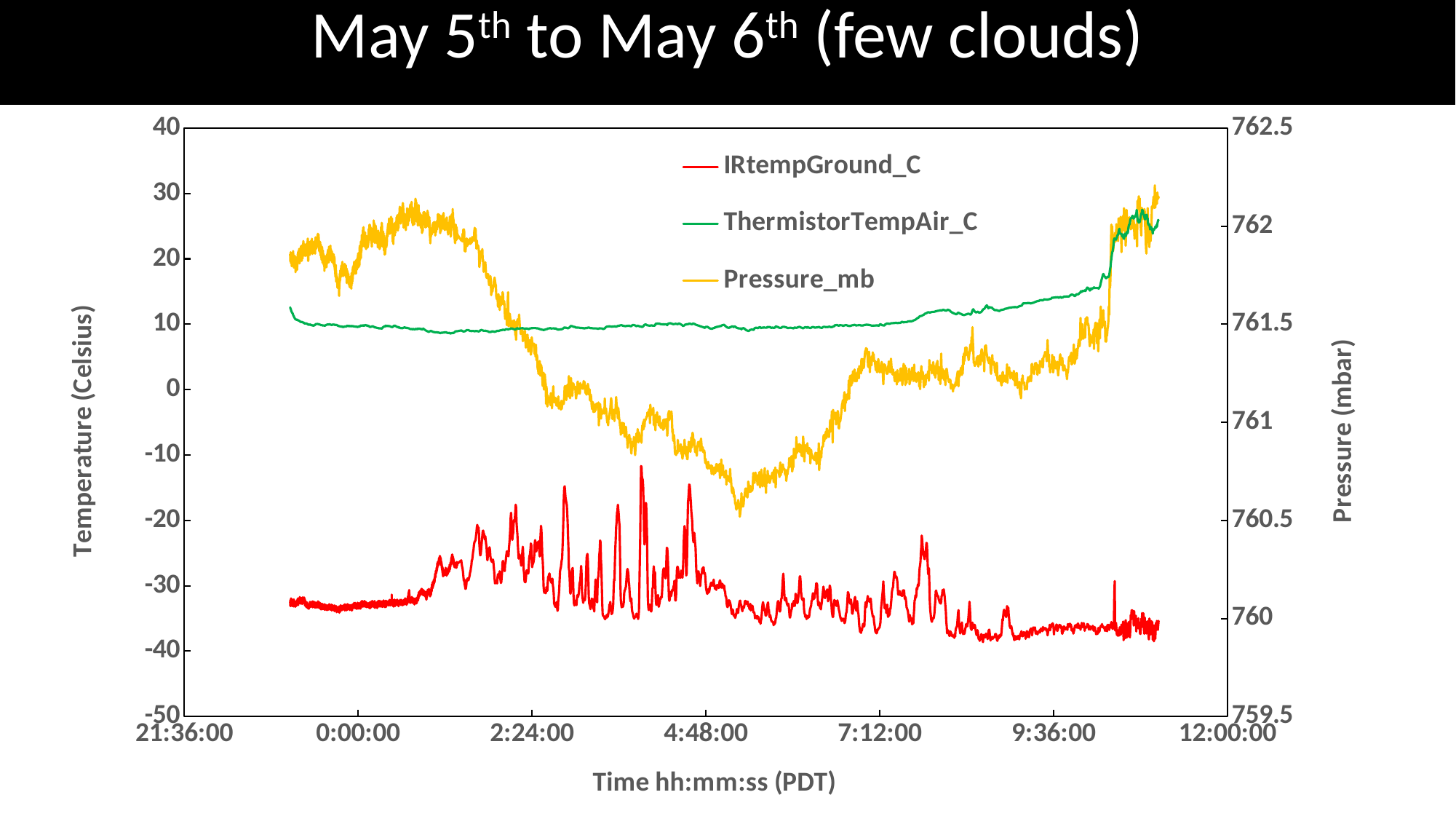

# May 5th to May 6th (few clouds)

### Chart

| Category | IRtempGround_C | ThermistorTempAir_C | Pressure_mb |
|---|---|---|---|